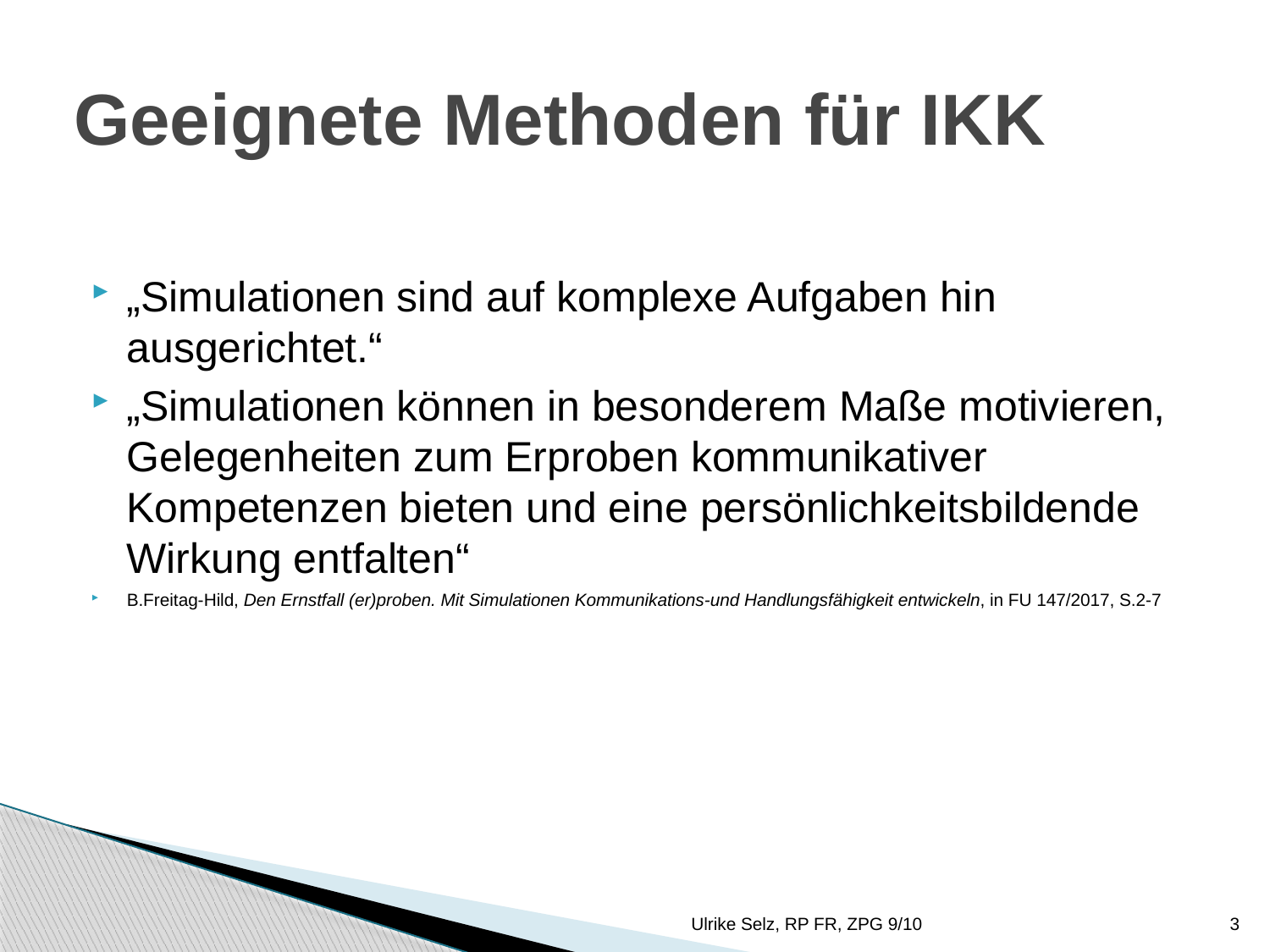

# Geeignete Methoden für IKK

„Simulationen sind auf komplexe Aufgaben hin ausgerichtet.“
„Simulationen können in besonderem Maße motivieren, Gelegenheiten zum Erproben kommunikativer Kompetenzen bieten und eine persönlichkeitsbildende Wirkung entfalten“
B.Freitag-Hild, Den Ernstfall (er)proben. Mit Simulationen Kommunikations-und Handlungsfähigkeit entwickeln, in FU 147/2017, S.2-7

Ulrike Selz, RP FR, ZPG 9/10
3